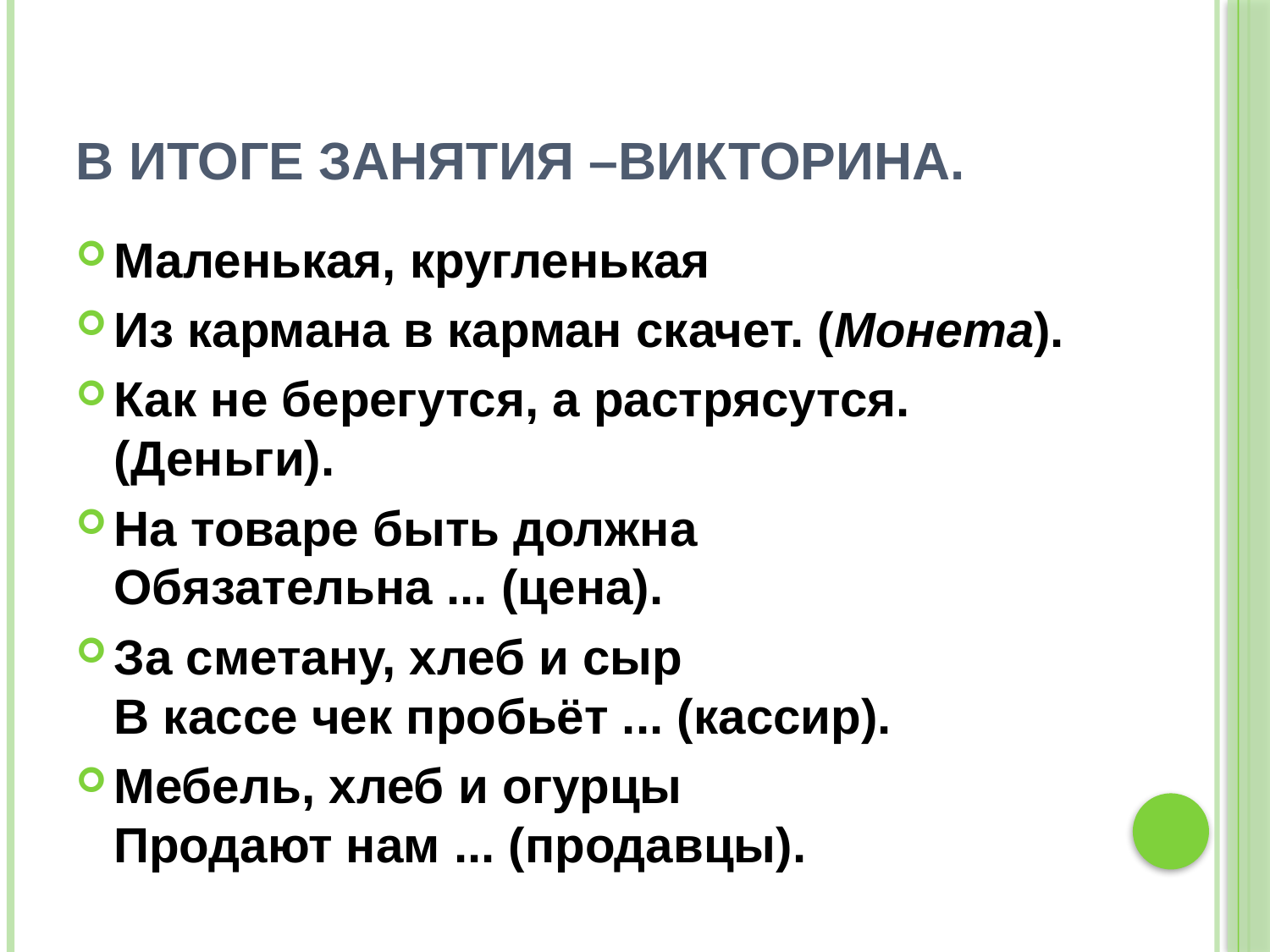

# В итоге занятия –викторина.
Маленькая, кругленькая
Из кармана в карман скачет. (Монета).
Как не берегутся, а растрясутся. (Деньги).
На товаре быть должна
Обязательна ... (цена).
За сметану, хлеб и сыр
В кассе чек пробьёт ... (кассир).
Мебель, хлеб и огурцы
Продают нам ... (продавцы).